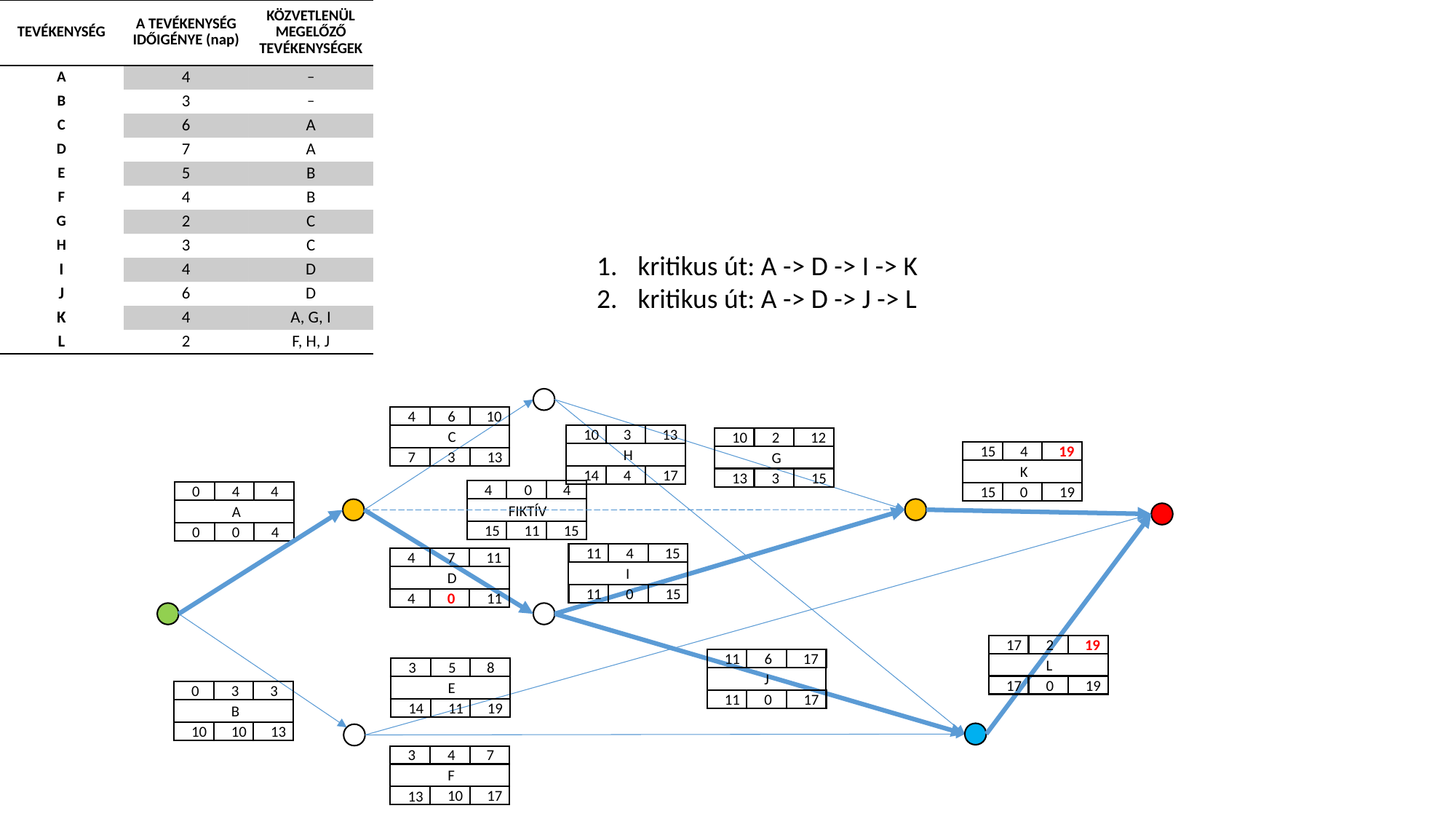

| TEVÉKENYSÉG | A TEVÉKENYSÉG IDŐIGÉNYE (nap) | KÖZVETLENÜL MEGELŐZŐ TEVÉKENYSÉGEK |
| --- | --- | --- |
| A | 4 | – |
| B | 3 | – |
| C | 6 | A |
| D | 7 | A |
| E | 5 | B |
| F | 4 | B |
| G | 2 | C |
| H | 3 | C |
| I | 4 | D |
| J | 6 | D |
| K | 4 | A, G, I |
| L | 2 | F, H, J |
kritikus út: A -> D -> I -> K
kritikus út: A -> D -> J -> L

4
6
10

C
3
13
7
10
3
13

H
4
17
14
10
2
12

G
3
15
13
15
4
19

K
0
19
15
4
0
4

FIKTÍV
11
15
15
0
4
4

A
0
4
0

11
4
15

I
0
15
11
4
7
11

D
0
11
4

17
2
19

L
0
19
17
11
6
17

J
0
17
11
3
5
8

E
11
19
14
0
3
3

B
10
13
10

3
4
7

F
10
17
13